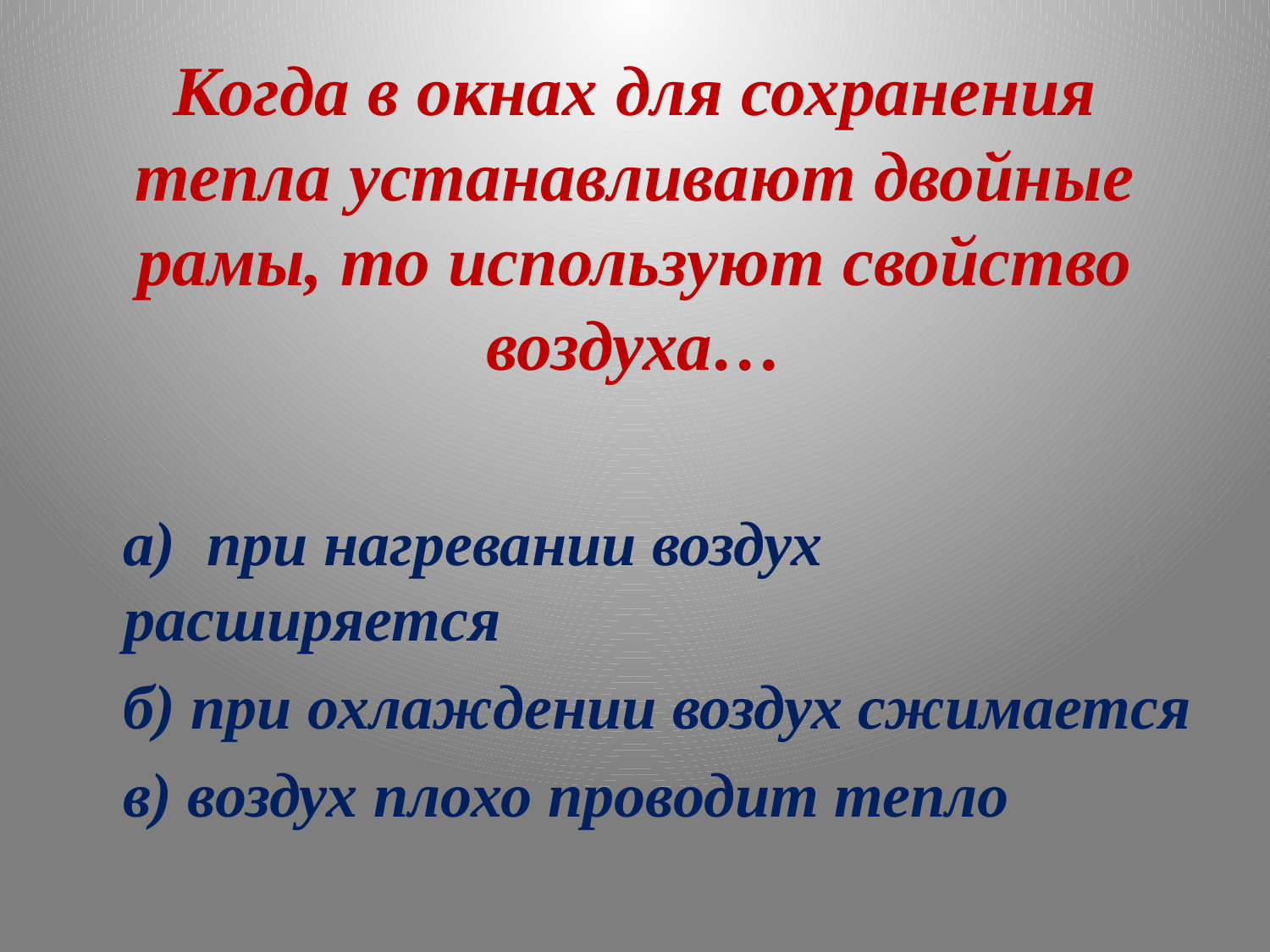

# Когда в окнах для сохранения тепла устанавливают двойные рамы, то используют свойство воздуха…

   а)  при нагревании воздух расширяется
   б) при охлаждении воздух сжимается
   в) воздух плохо проводит тепло